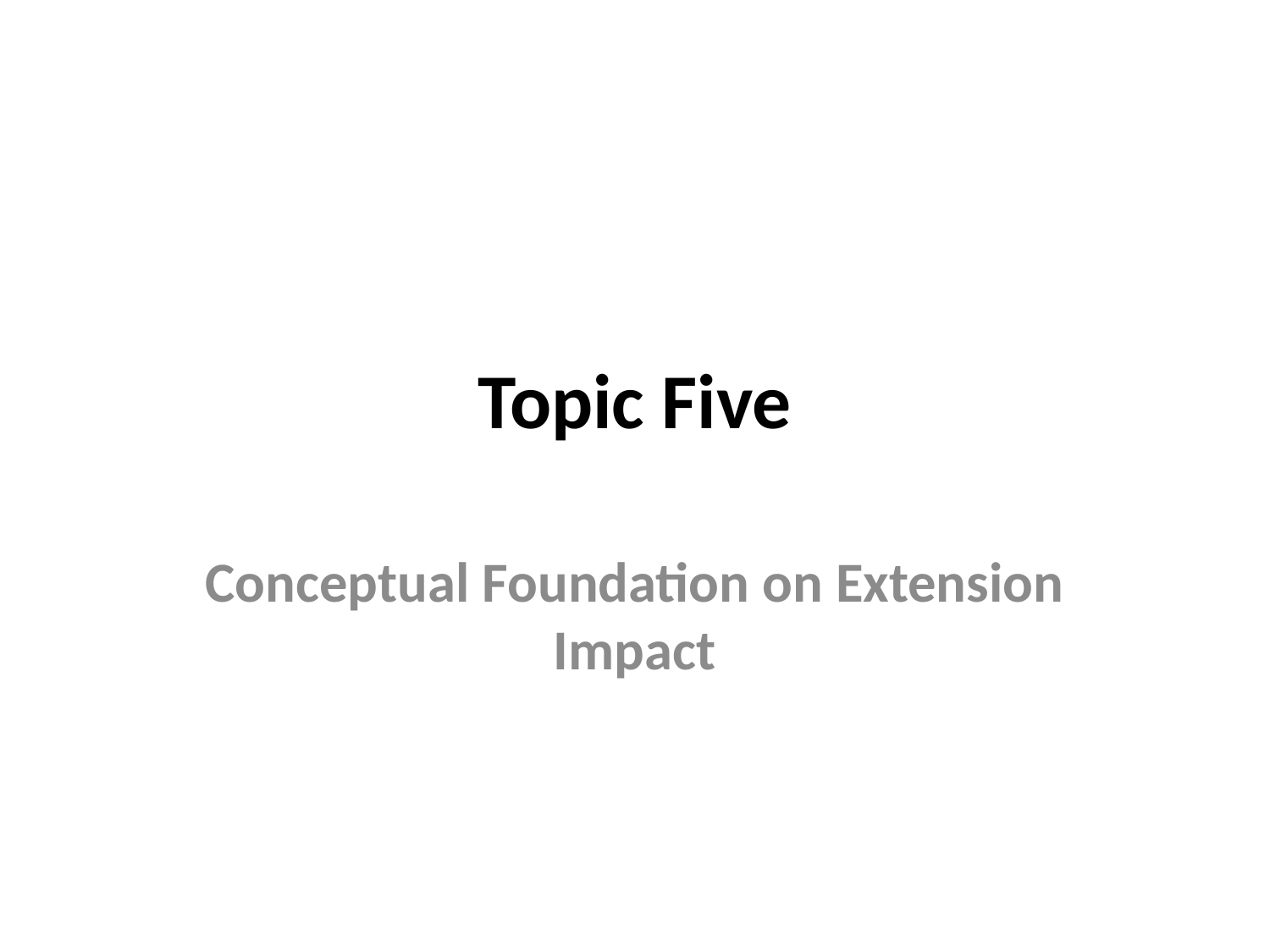

# Topic Five
Conceptual Foundation on Extension Impact